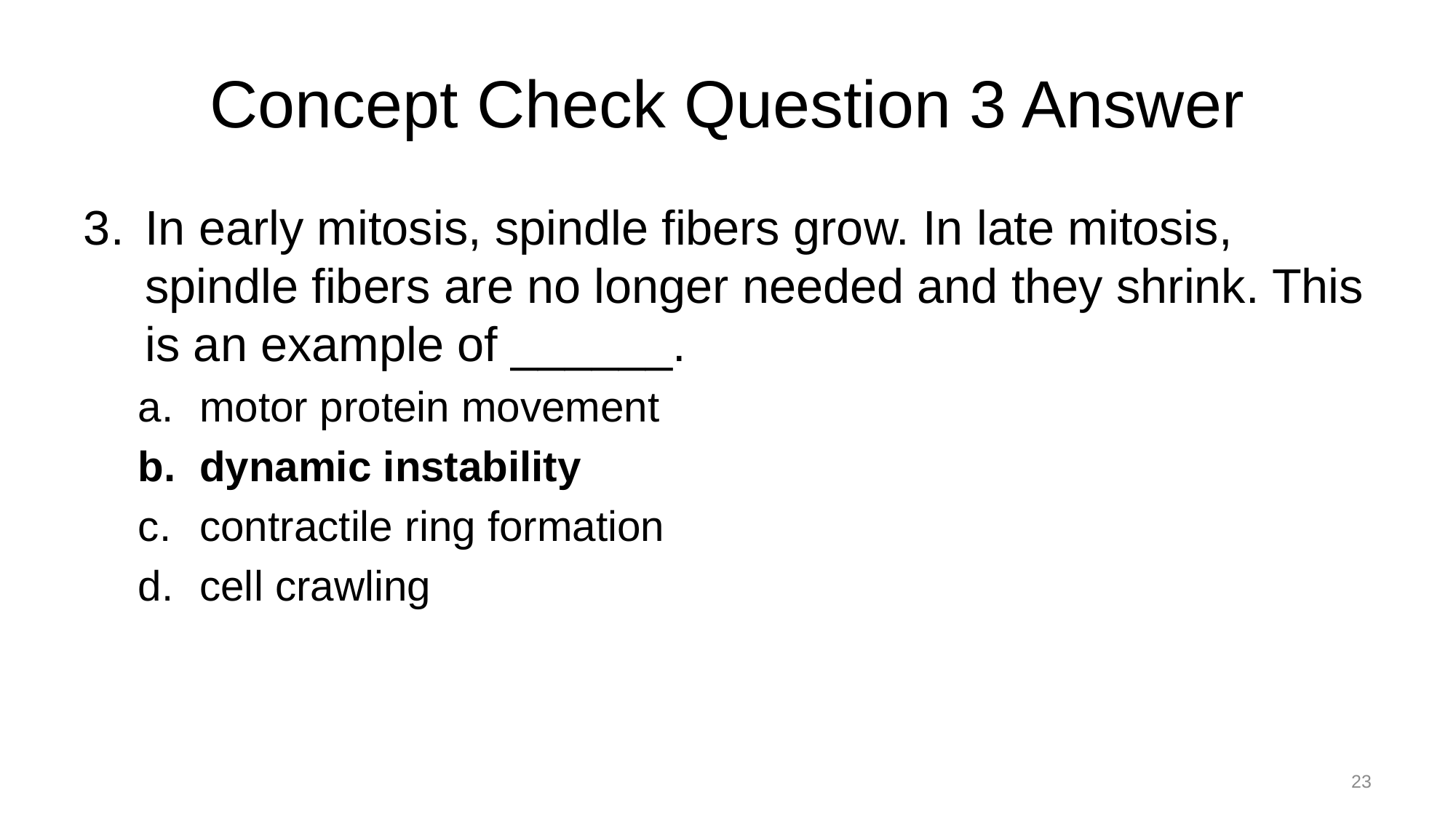

# Concept Check Question 3 Answer
In early mitosis, spindle fibers grow. In late mitosis, spindle fibers are no longer needed and they shrink. This is an example of ______.
motor protein movement
dynamic instability
contractile ring formation
cell crawling

23